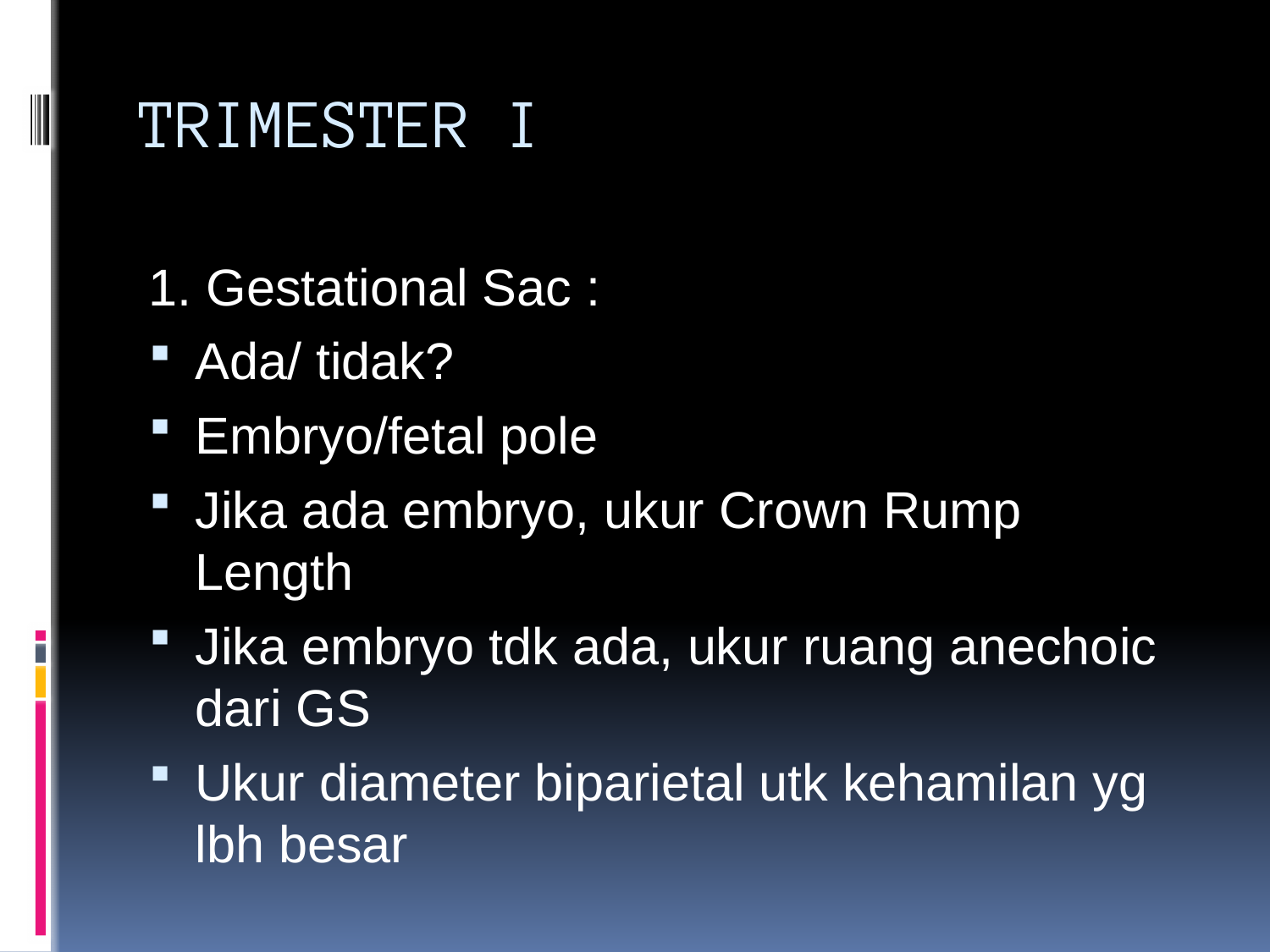

# TRIMESTER I
1. Gestational Sac :
Ada/ tidak?
Embryo/fetal pole
Jika ada embryo, ukur Crown Rump Length
Jika embryo tdk ada, ukur ruang anechoic dari GS
Ukur diameter biparietal utk kehamilan yg lbh besar